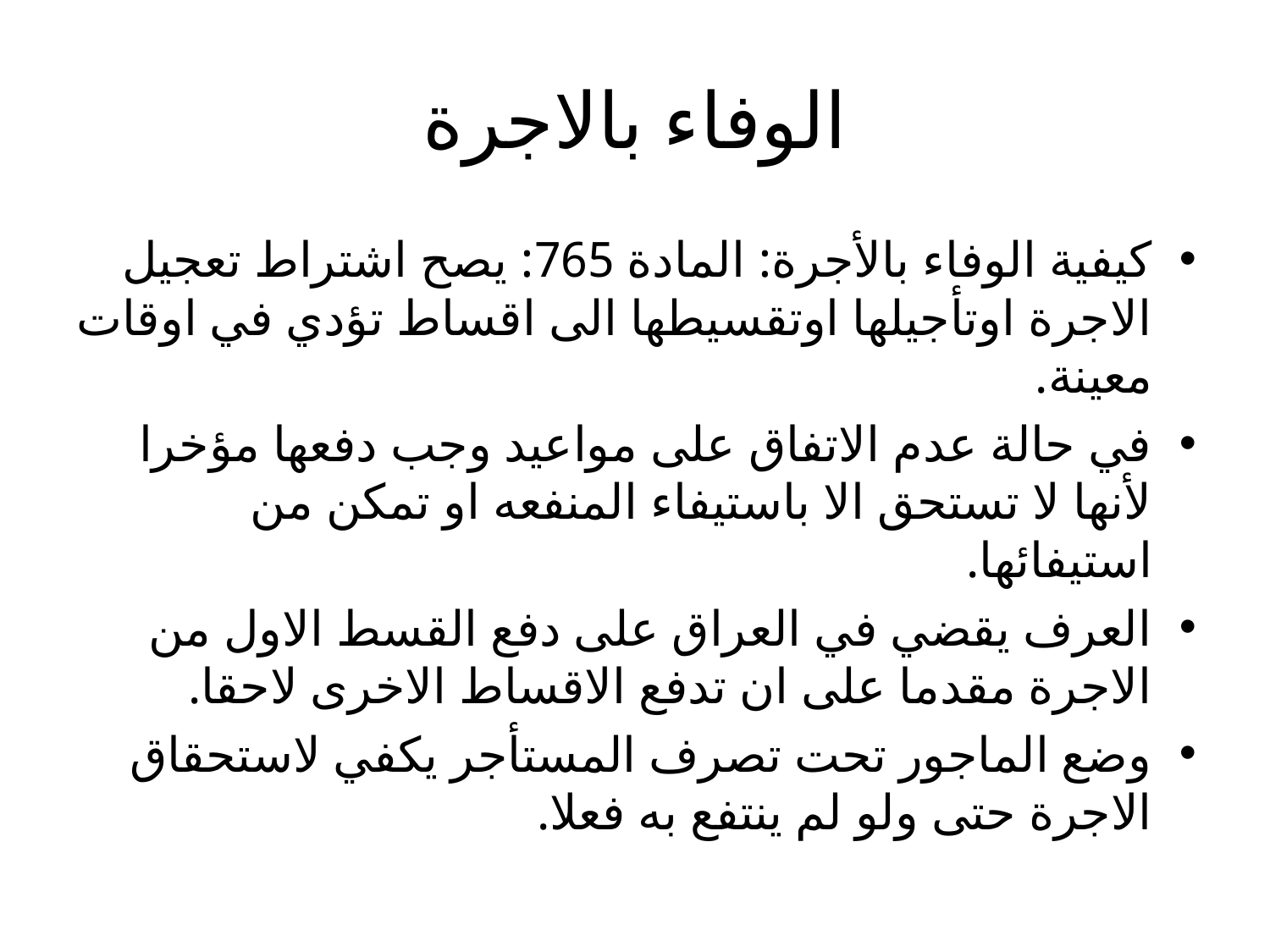

# الوفاء بالاجرة
كيفية الوفاء بالأجرة: المادة 765: يصح اشتراط تعجيل الاجرة اوتأجیلھا اوتقسیطھا الى اقساط تؤدي في اوقات معینة.
في حالة عدم الاتفاق على مواعيد وجب دفعها مؤخرا لأنها لا تستحق الا باستيفاء المنفعه او تمكن من استيفائها.
العرف يقضي في العراق على دفع القسط الاول من الاجرة مقدما على ان تدفع الاقساط الاخرى لاحقا.
وضع الماجور تحت تصرف المستأجر يكفي لاستحقاق الاجرة حتى ولو لم ينتفع به فعلا.